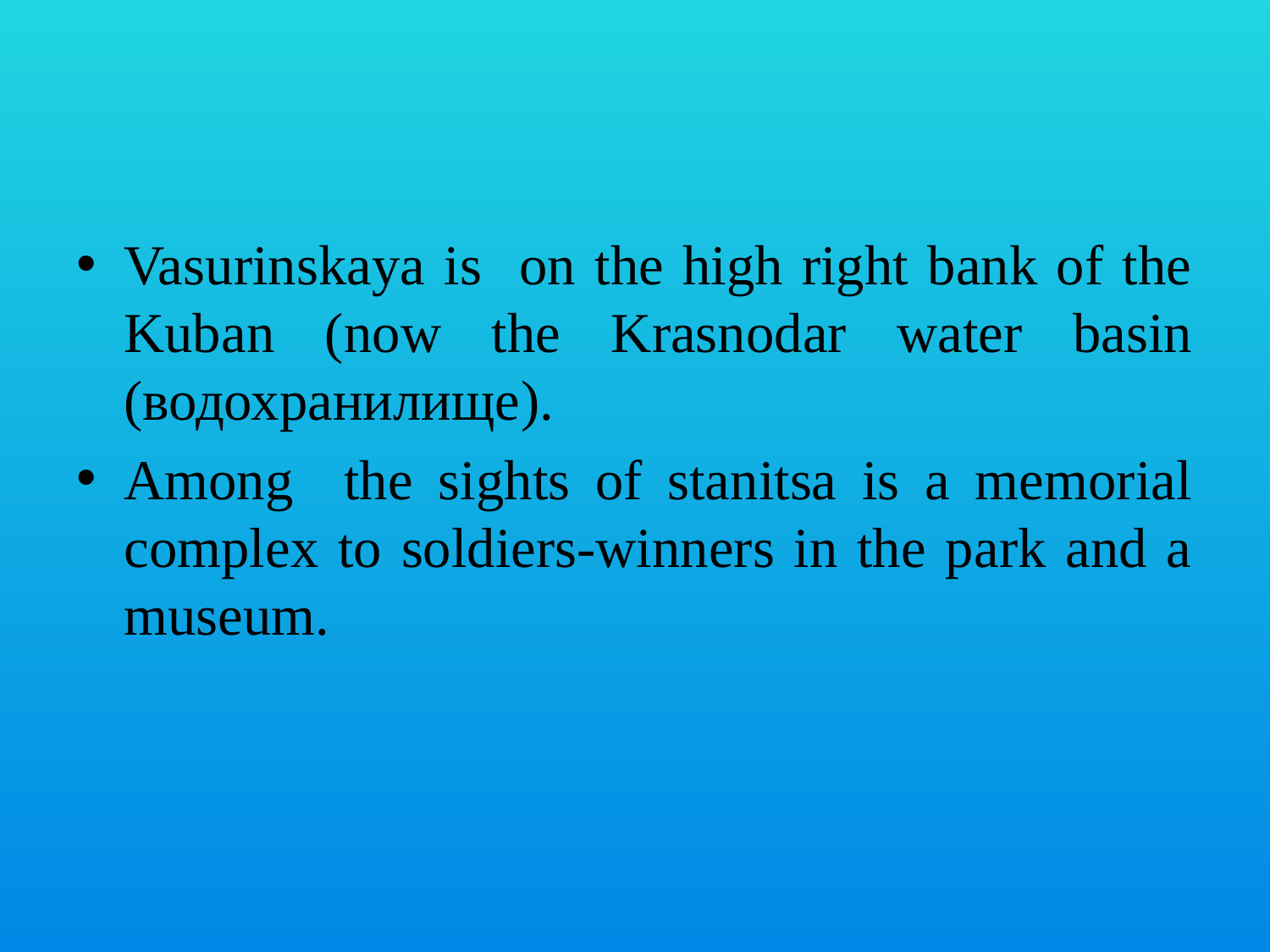

#

Vasurinskaya is  on the high right bank of the Kuban (now the Krasnodar water basin (водохранилище).
Among  the sights of stanitsa is a memorial complex to soldiers-winners in the park and a museum.